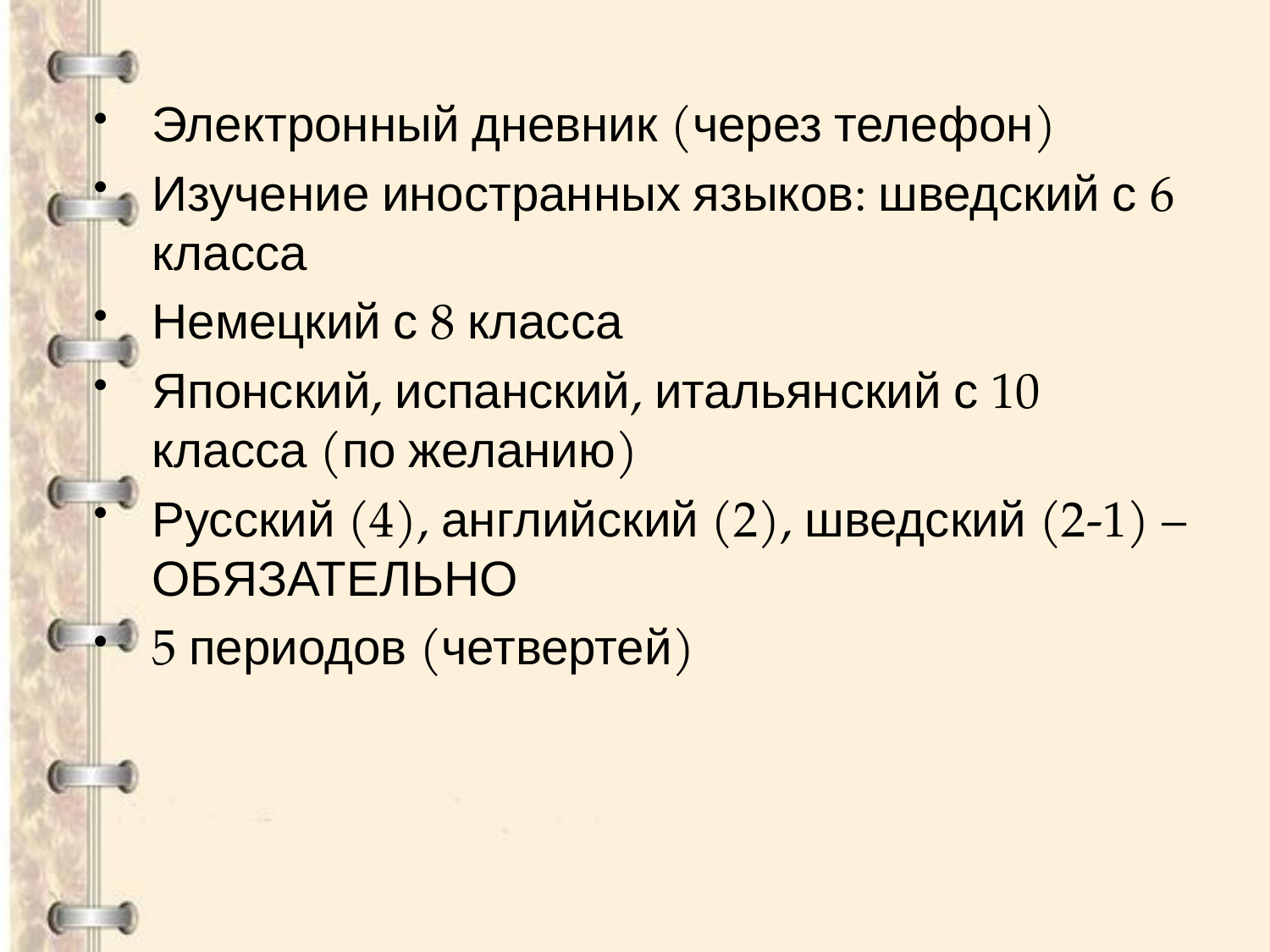

Электронный дневник (через телефон)
Изучение иностранных языков: шведский с 6 класса
Немецкий с 8 класса
Японский, испанский, итальянский с 10 класса (по желанию)
Русский (4), английский (2), шведский (2-1) – ОБЯЗАТЕЛЬНО
5 периодов (четвертей)